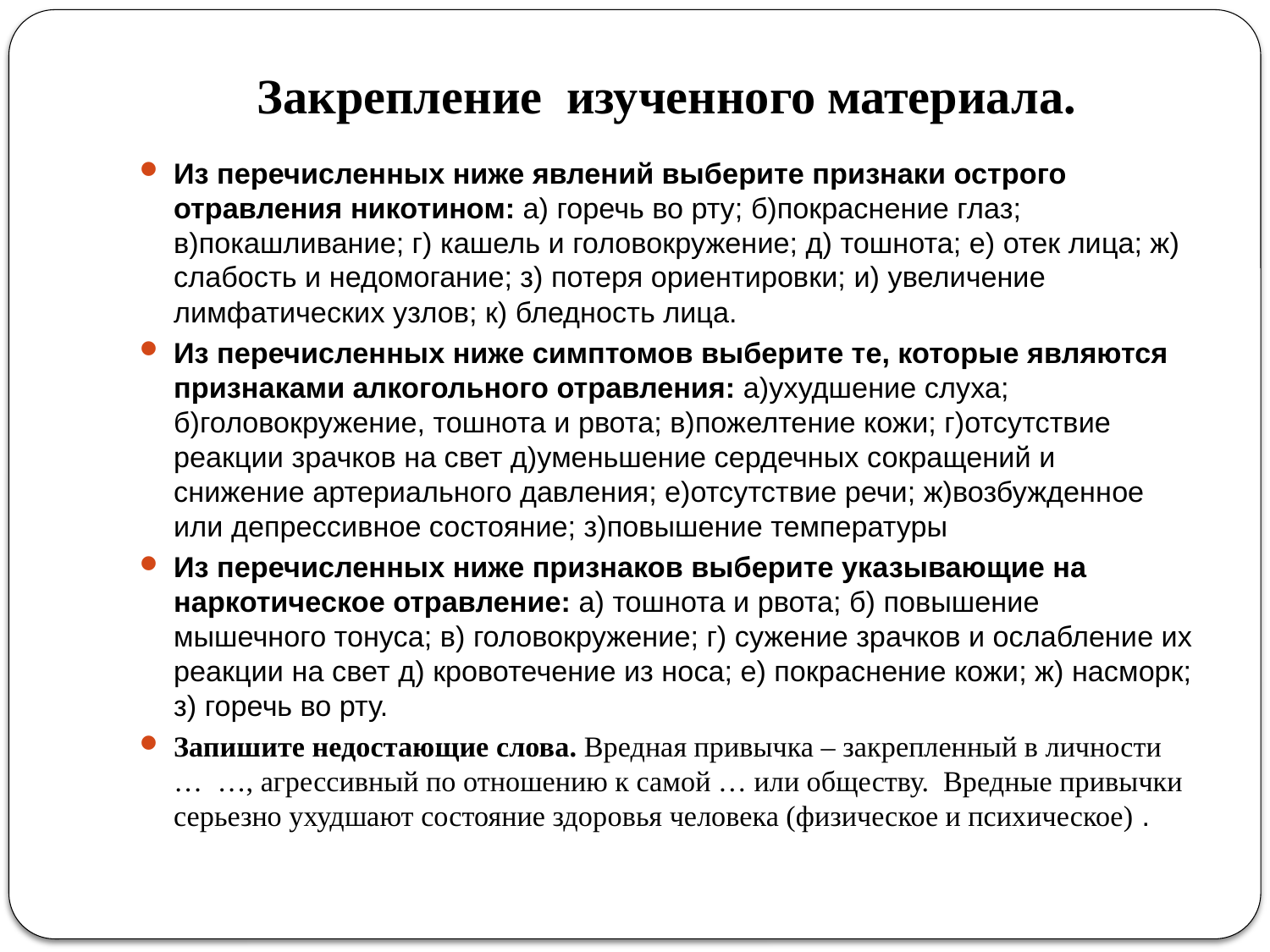

# Закрепление  изученного материала.
Из перечисленных ниже явлений выберите признаки острого отравления никотином: а) горечь во рту; б)покраснение глаз; в)покашливание; г) кашель и головокружение; д) тошнота; е) отек лица; ж) слабость и недомогание; з) потеря ориентировки; и) увеличение лимфатических узлов; к) бледность лица.
Из перечисленных ниже симптомов выберите те, которые являются признаками алкогольного отравления: а)ухудшение слуха; б)головокружение, тошнота и рвота; в)пожелтение кожи; г)отсутствие реакции зрачков на свет д)уменьшение сердечных сокращений и снижение артериального давления; е)отсутствие речи; ж)возбужденное или депрессивное состояние; з)повышение температуры
Из перечисленных ниже признаков выберите указывающие на наркотическое отравление: а) тошнота и рвота; б) повышение мышечного тонуса; в) головокружение; г) сужение зрачков и ослабление их реакции на свет д) кровотечение из носа; е) покраснение кожи; ж) насморк; з) горечь во рту.
Запишите недостающие слова. Вредная привычка – закрепленный в личности …  …, агрессивный по отношению к самой … или обществу.  Вредные привычки серьезно ухудшают состояние здоровья человека (физическое и психическое) .